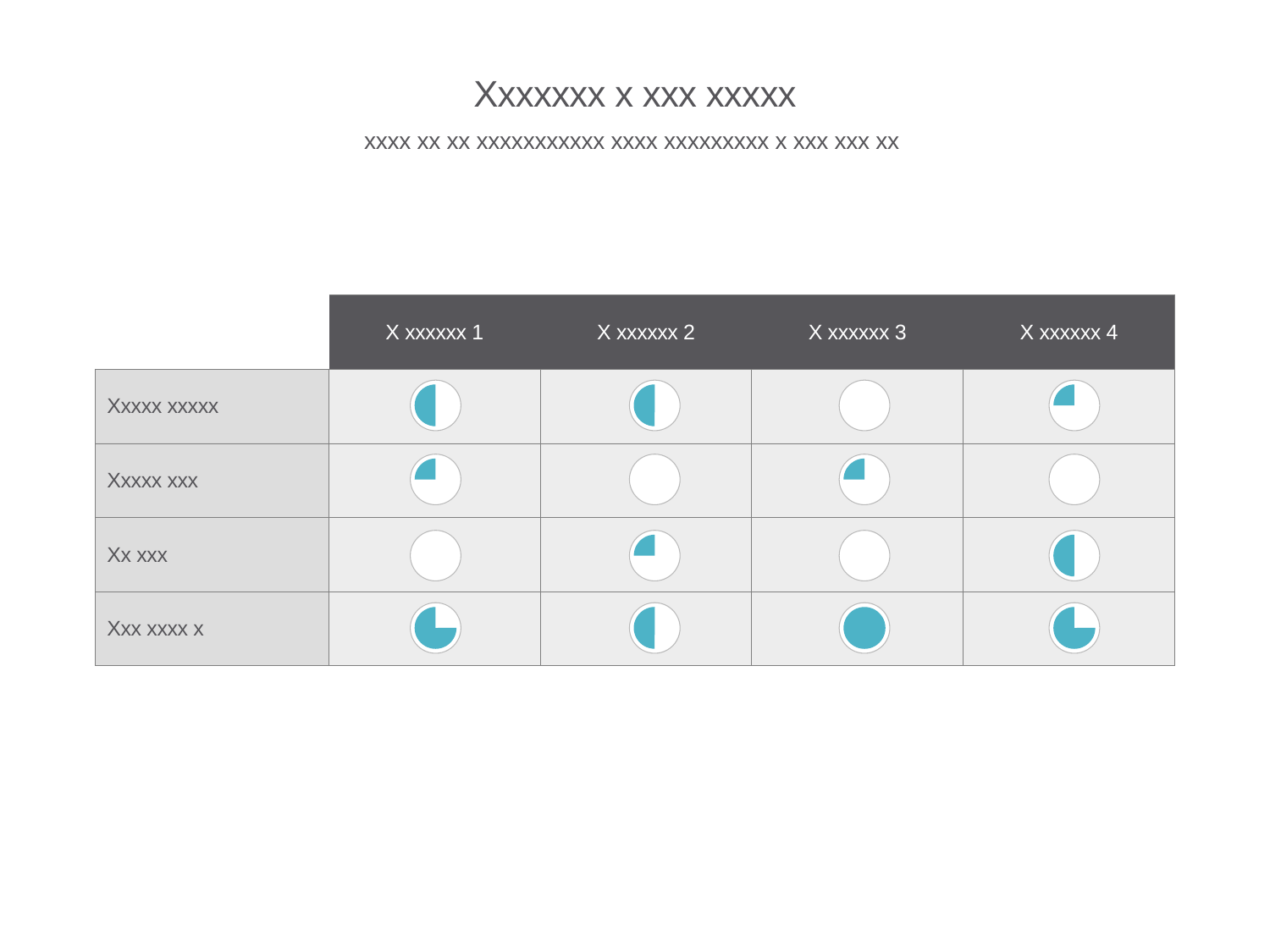

# Xxxxxxx x xxx xxxxx
xxxx xx xx xxxxxxxxxxx xxxx xxxxxxxxx x xxx xxx xx
|  | X xxxxxx 1 | X xxxxxx 2 | X xxxxxx 3 | X xxxxxx 4 |
| --- | --- | --- | --- | --- |
| Xxxxx xxxxx |  |  |  |  |
| Xxxxx xxx |  |  |  |  |
| Xx xxx |  |  |  |  |
| Xxx xxxx x |  |  |  |  |